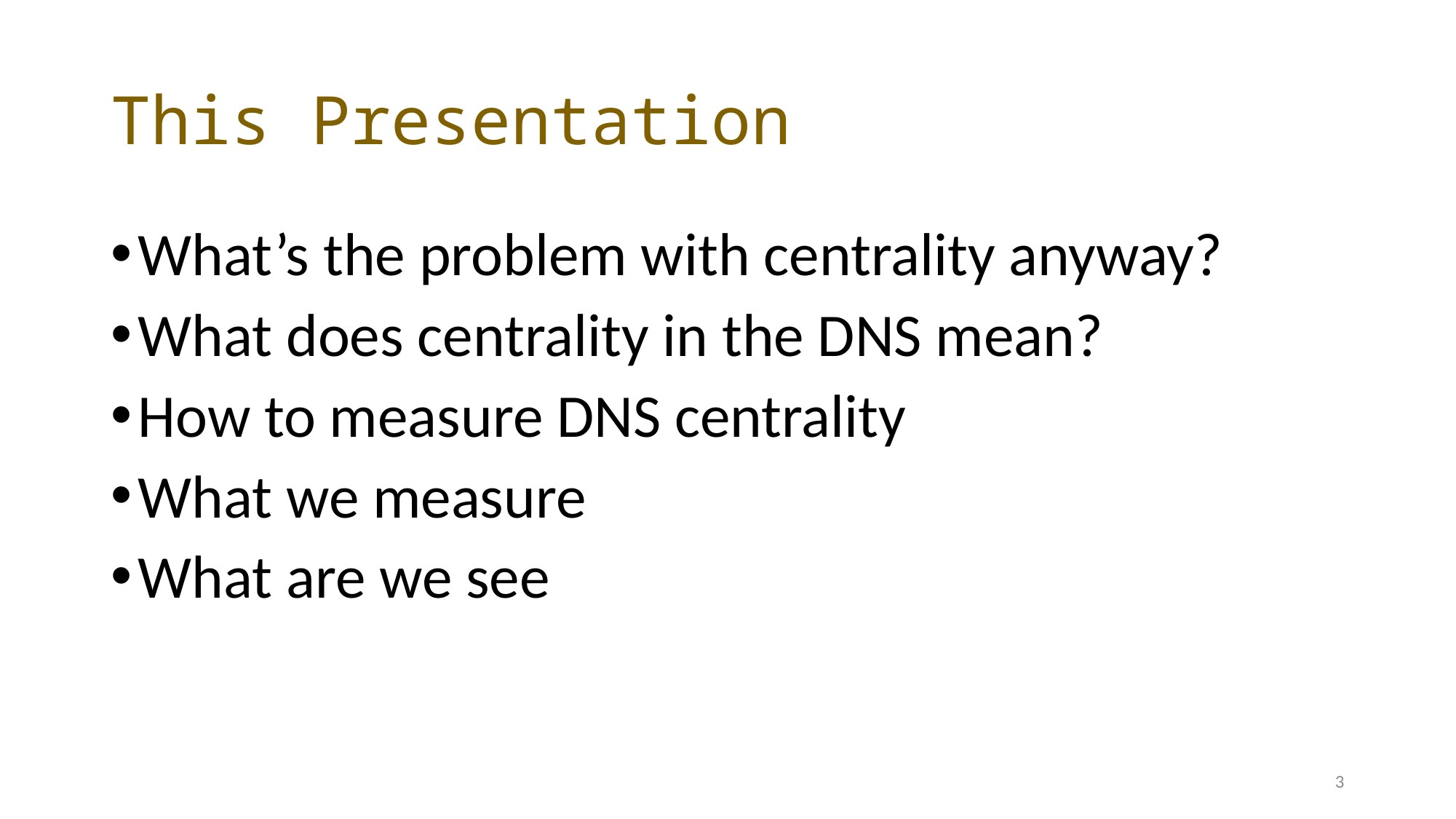

# This Presentation
What’s the problem with centrality anyway?
What does centrality in the DNS mean?
How to measure DNS centrality
What we measure
What are we see
3